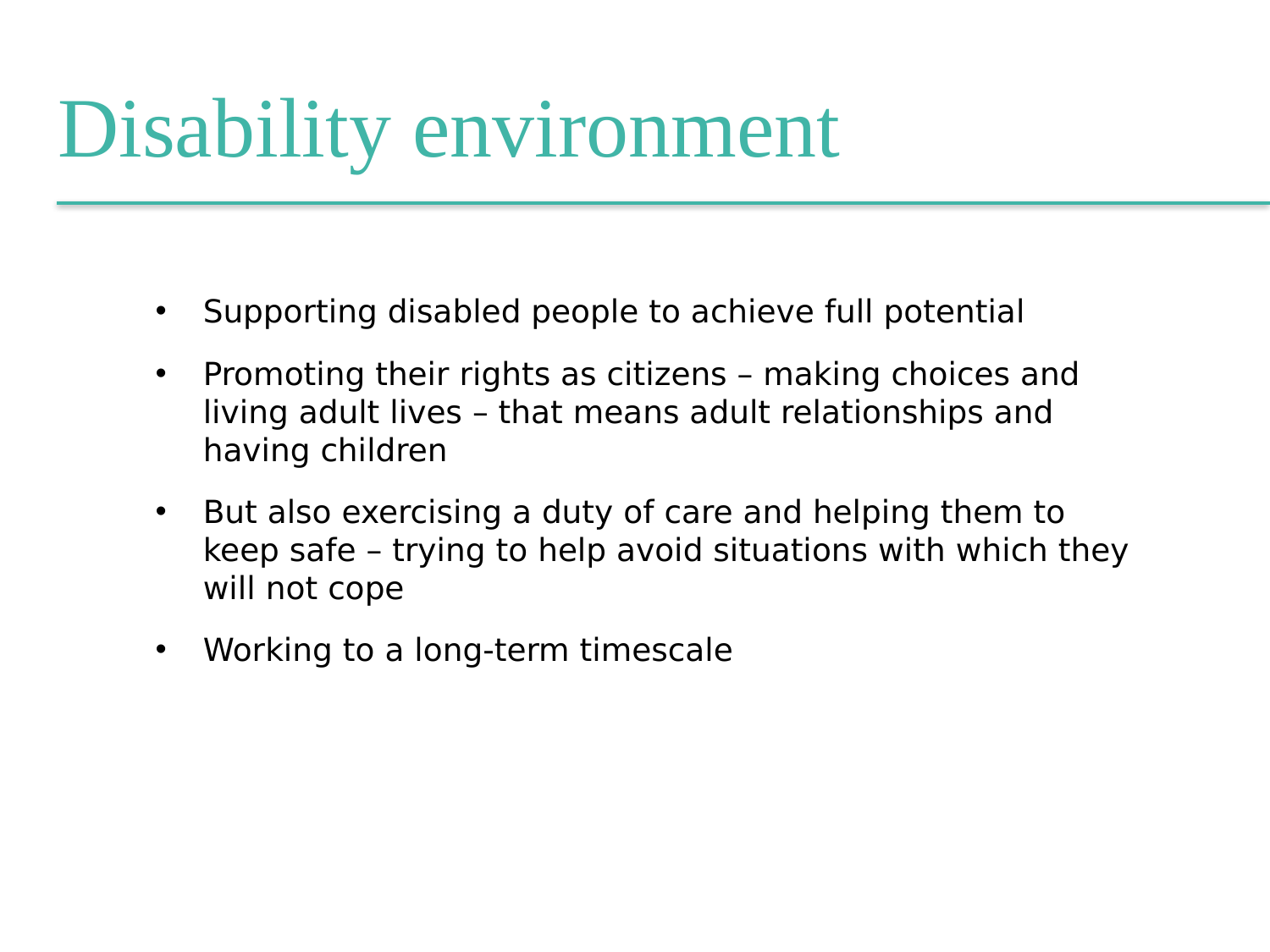

Disability environment
Supporting disabled people to achieve full potential
Promoting their rights as citizens – making choices and living adult lives – that means adult relationships and having children
But also exercising a duty of care and helping them to keep safe – trying to help avoid situations with which they will not cope
Working to a long-term timescale